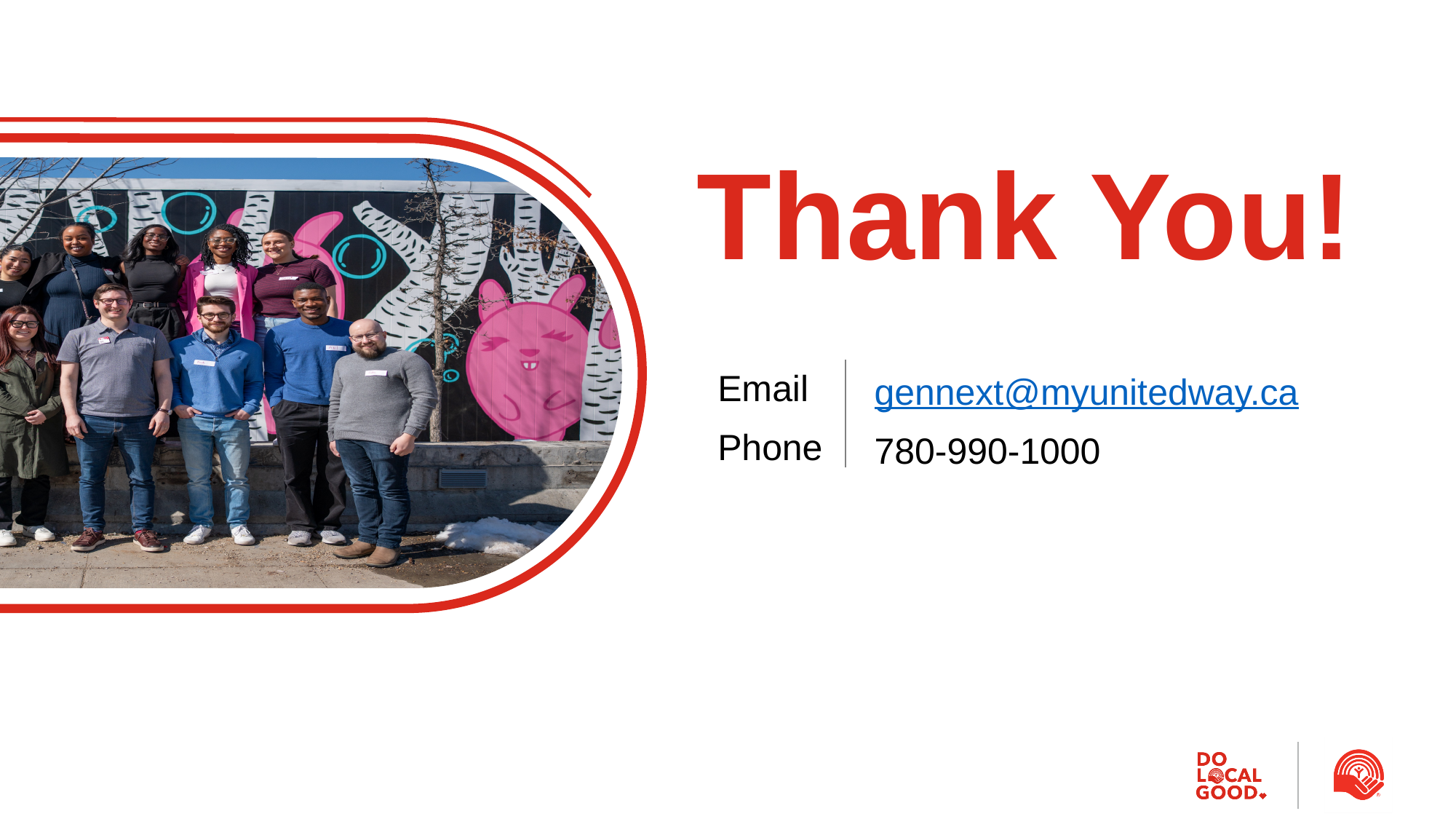

# Thank You!
Email
Phone
gennext@myunitedway.ca
780-990-1000